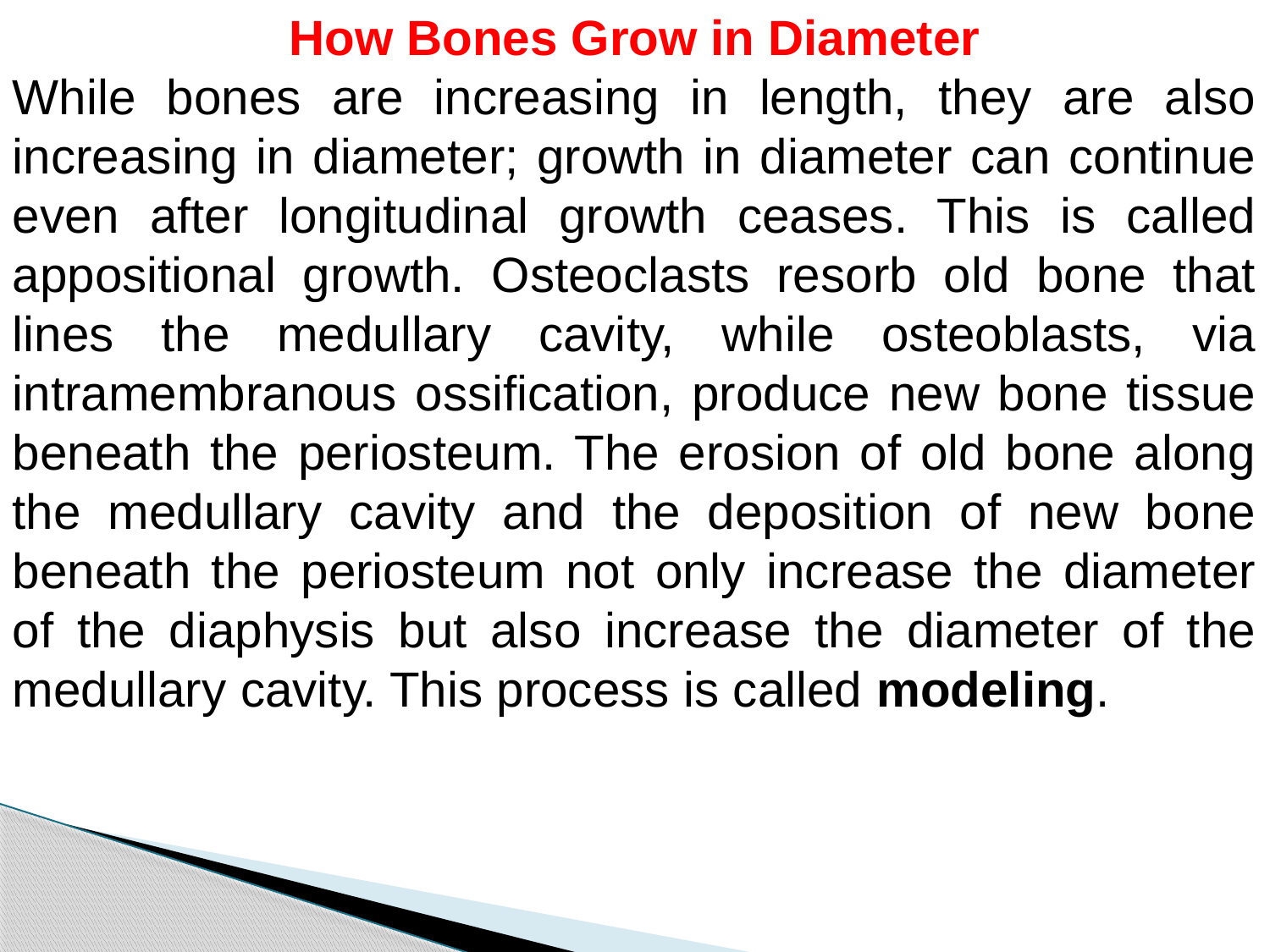

How Bones Grow in Diameter
While bones are increasing in length, they are also increasing in diameter; growth in diameter can continue even after longitudinal growth ceases. This is called appositional growth. Osteoclasts resorb old bone that lines the medullary cavity, while osteoblasts, via intramembranous ossification, produce new bone tissue beneath the periosteum. The erosion of old bone along the medullary cavity and the deposition of new bone beneath the periosteum not only increase the diameter of the diaphysis but also increase the diameter of the medullary cavity. This process is called modeling.